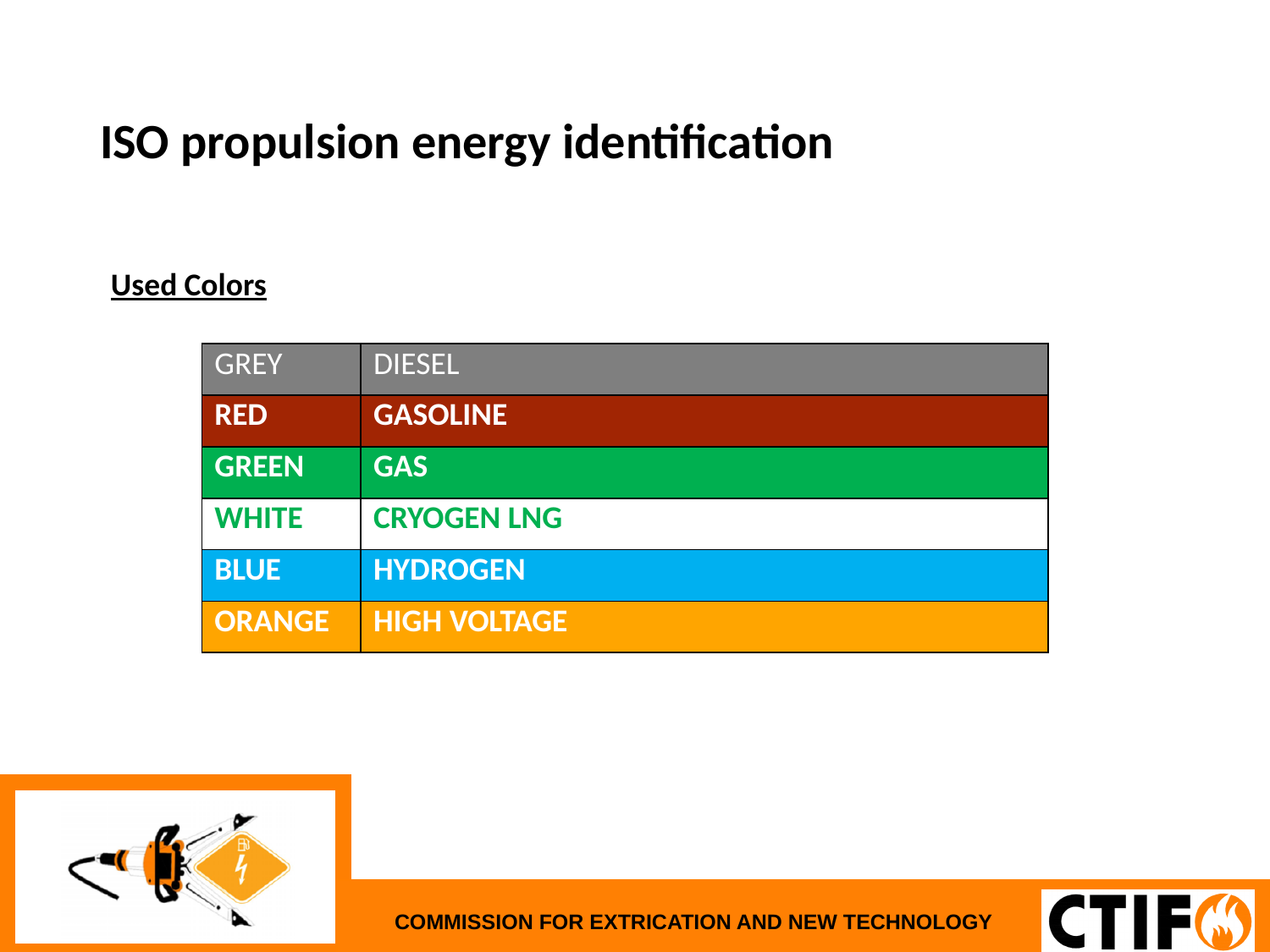

# ISO propulsion energy identification
Used Colors
| GREY | DIESEL |
| --- | --- |
| RED | GASOLINE |
| GREEN | GAS |
| WHITE | CRYOGEN LNG |
| BLUE | HYDROGEN |
| ORANGE | HIGH VOLTAGE |
9